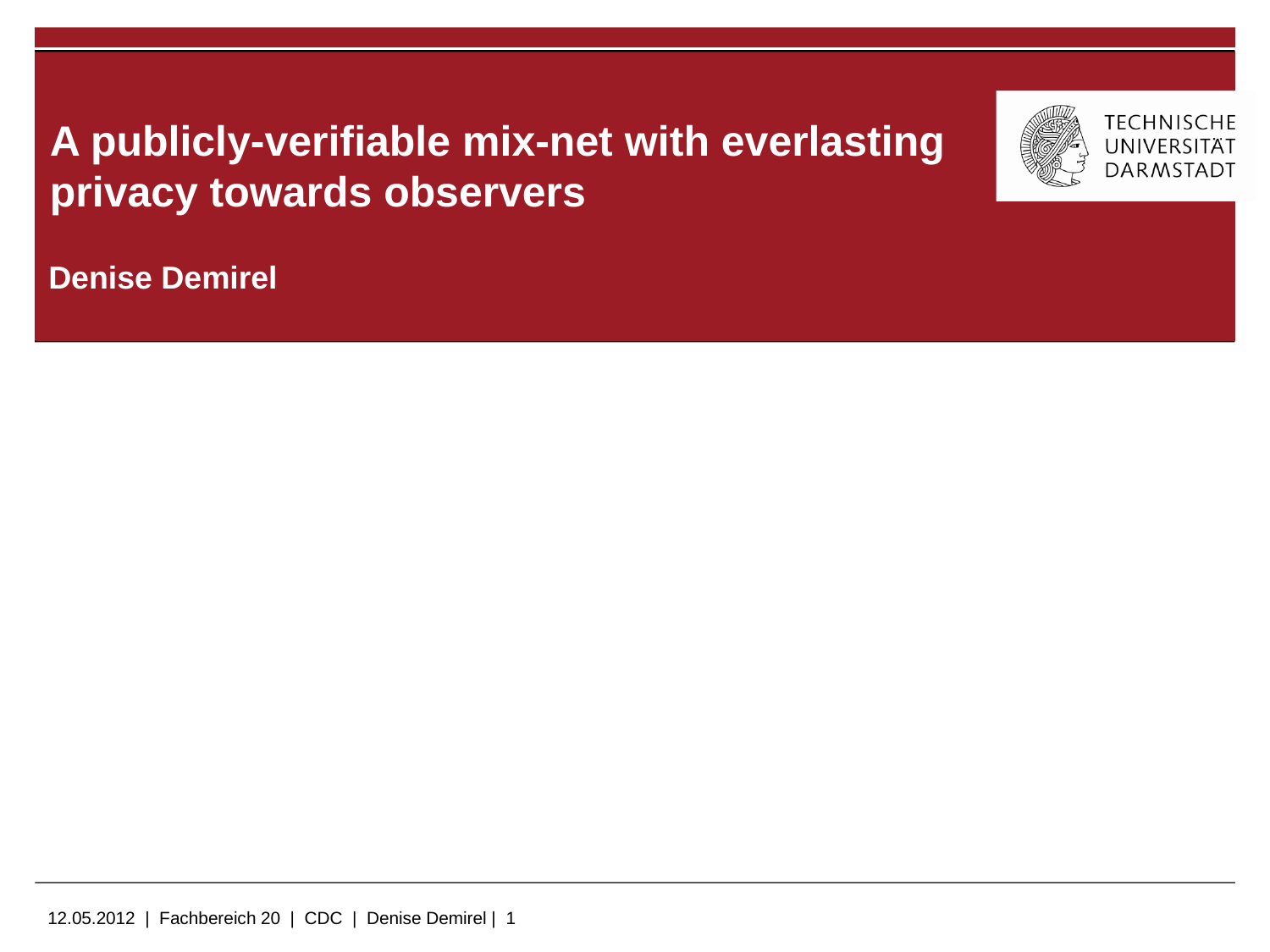

# A publicly-verifiable mix-net with everlasting privacy towards observers
Denise Demirel